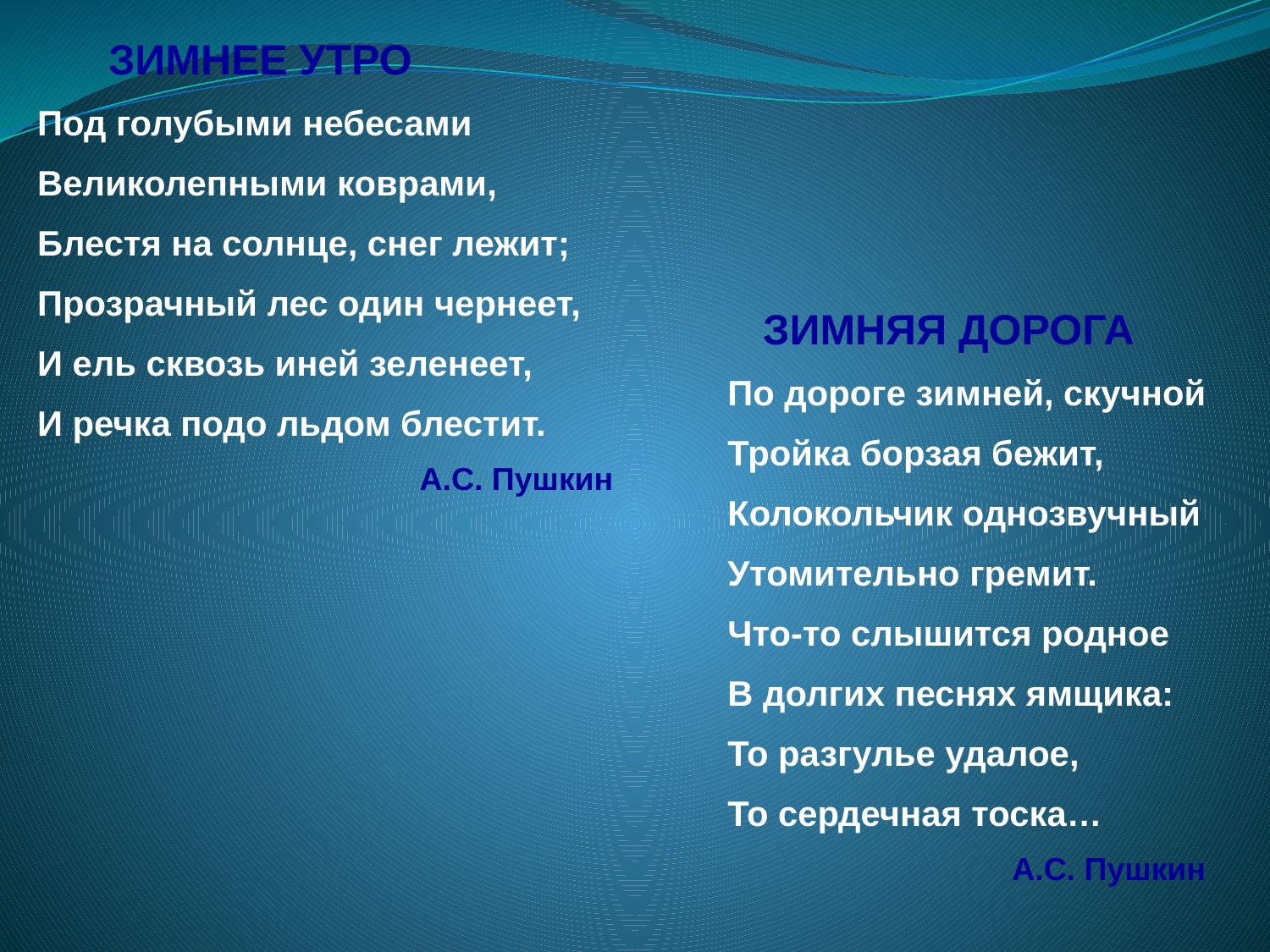

ЗИМНЕЕ УТРО
Под голубыми небесами
Великолепными коврами,
Блестя на солнце, снег лежит;
Прозрачный лес один чернеет,
И ель сквозь иней зеленеет,
И речка подо льдом блестит.
                                           А.С. Пушкин
   ЗИМНЯЯ ДОРОГА
По дороге зимней, скучной
Тройка борзая бежит,
Колокольчик однозвучный
Утомительно гремит.
Что-то слышится родное
В долгих песнях ямщика:
То разгулье удалое,
То сердечная тоска…
                                А.С. Пушкин